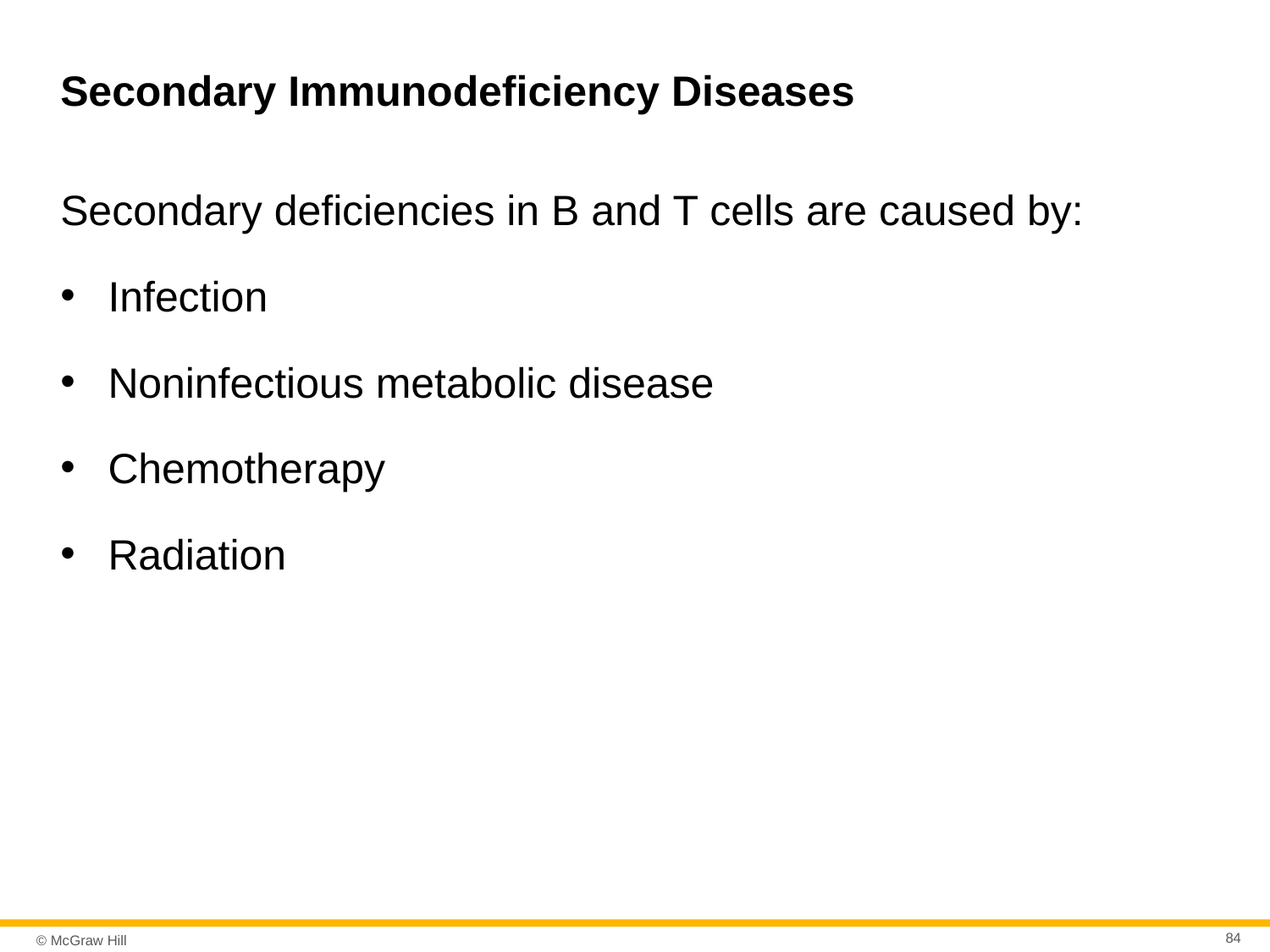

# Secondary Immunodeficiency Diseases
Secondary deficiencies in B and T cells are caused by:
Infection
Noninfectious metabolic disease
Chemotherapy
Radiation